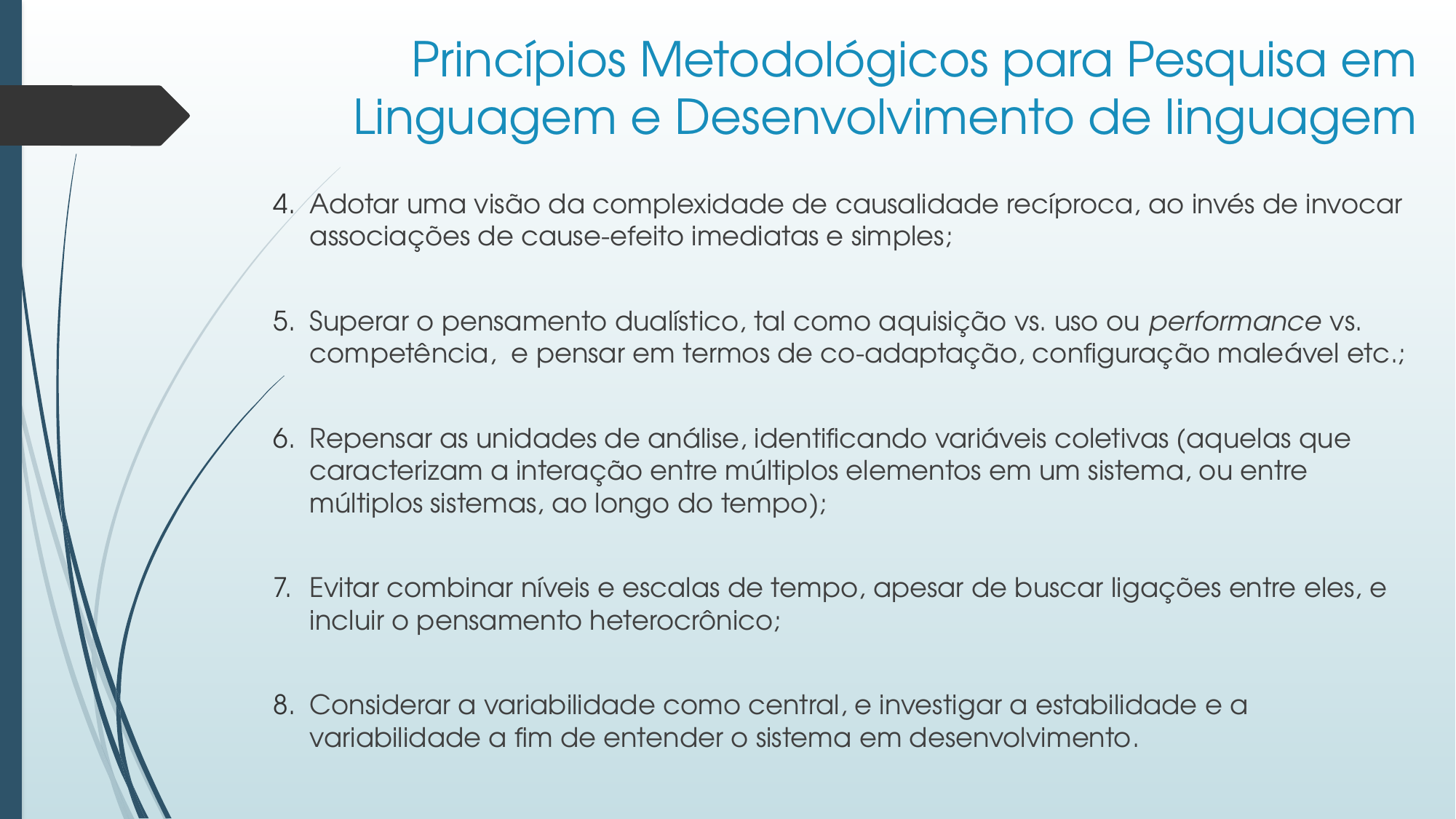

# Princípios Metodológicos para Pesquisa em Linguagem e Desenvolvimento de linguagem
Adotar uma visão da complexidade de causalidade recíproca, ao invés de invocar associações de cause-efeito imediatas e simples;

Superar o pensamento dualístico, tal como aquisição vs. uso ou performance vs. competência,  e pensar em termos de co-adaptação, configuração maleável etc.;

Repensar as unidades de análise, identificando variáveis coletivas (aquelas que caracterizam a interação entre múltiplos elementos em um sistema, ou entre múltiplos sistemas, ao longo do tempo);

Evitar combinar níveis e escalas de tempo, apesar de buscar ligações entre eles, e incluir o pensamento heterocrônico;

Considerar a variabilidade como central, e investigar a estabilidade e a variabilidade a fim de entender o sistema em desenvolvimento.